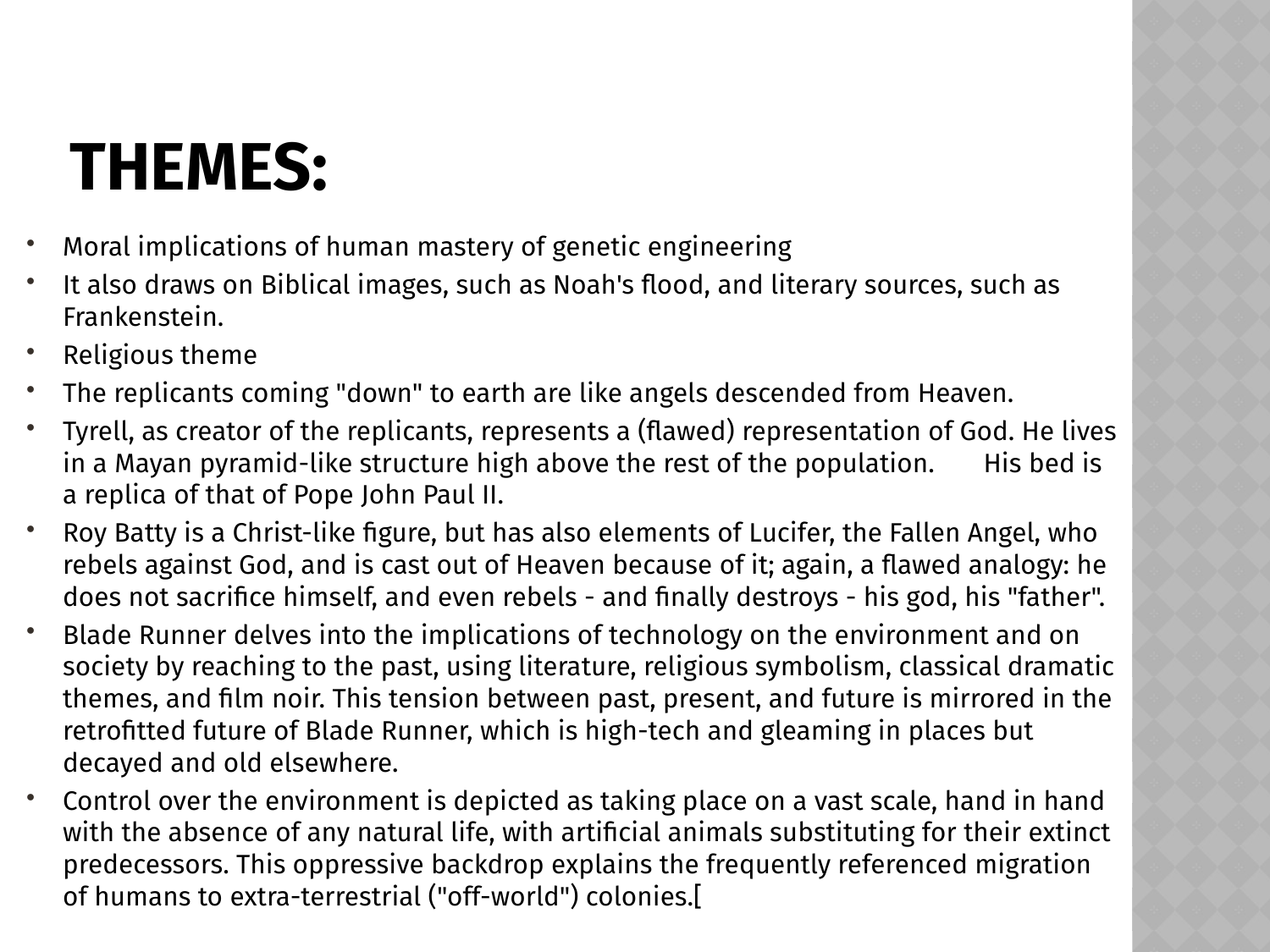

# THEMES:
Moral implications of human mastery of genetic engineering
It also draws on Biblical images, such as Noah's flood, and literary sources, such as Frankenstein.
Religious theme
The replicants coming "down" to earth are like angels descended from Heaven.
Tyrell, as creator of the replicants, represents a (flawed) representation of God. He lives in a Mayan pyramid-like structure high above the rest of the population.       His bed is a replica of that of Pope John Paul II.
Roy Batty is a Christ-like figure, but has also elements of Lucifer, the Fallen Angel, who rebels against God, and is cast out of Heaven because of it; again, a flawed analogy: he does not sacrifice himself, and even rebels - and finally destroys - his god, his "father".
Blade Runner delves into the implications of technology on the environment and on society by reaching to the past, using literature, religious symbolism, classical dramatic themes, and film noir. This tension between past, present, and future is mirrored in the retrofitted future of Blade Runner, which is high-tech and gleaming in places but decayed and old elsewhere.
Control over the environment is depicted as taking place on a vast scale, hand in hand with the absence of any natural life, with artificial animals substituting for their extinct predecessors. This oppressive backdrop explains the frequently referenced migration of humans to extra-terrestrial ("off-world") colonies.[